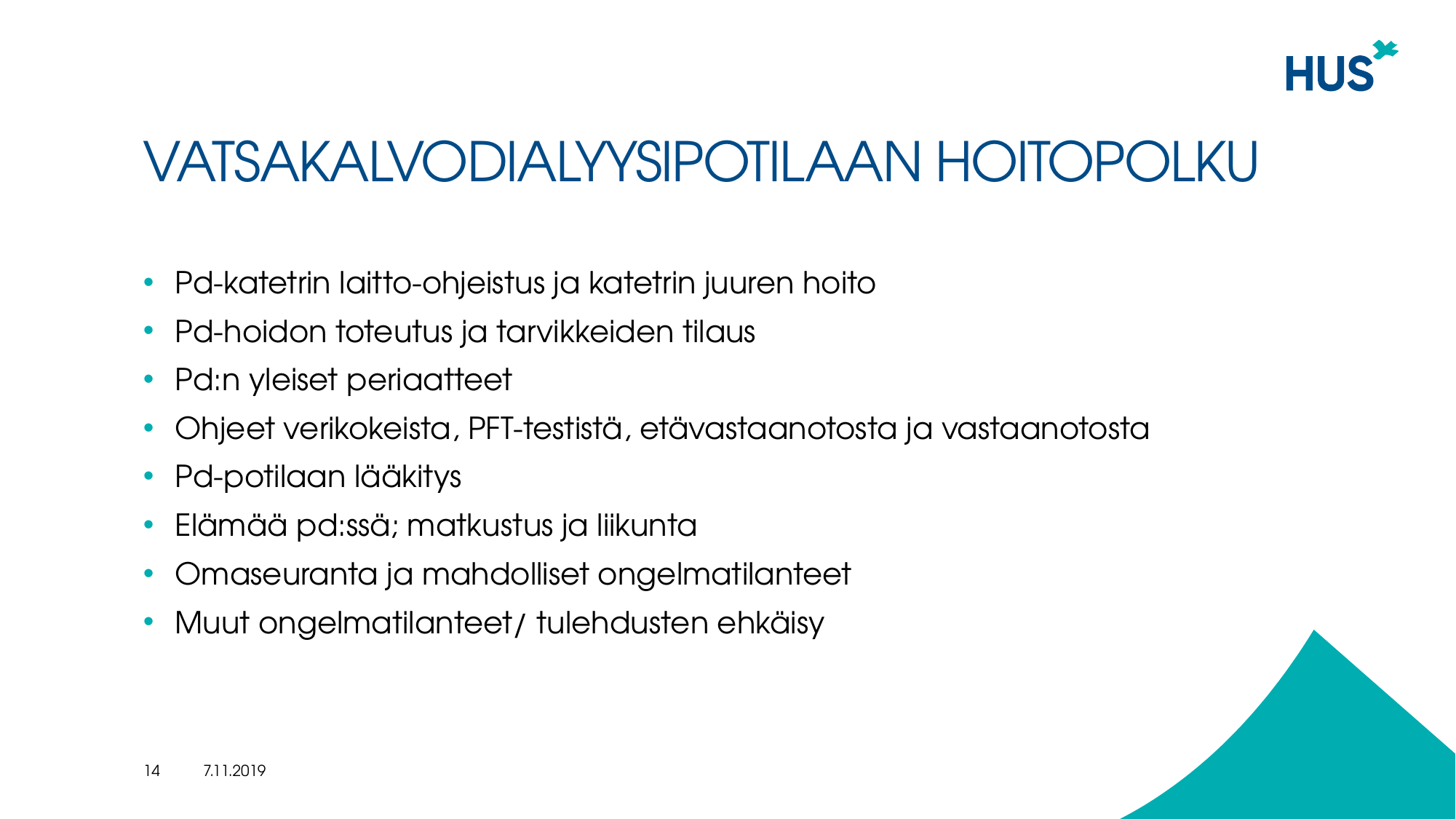

# Vatsakalvodialyysipotilaan hoitopolku
Pd-katetrin laitto-ohjeistus ja katetrin juuren hoito
Pd-hoidon toteutus ja tarvikkeiden tilaus
Pd:n yleiset periaatteet
Ohjeet verikokeista, PFT-testistä, etävastaanotosta ja vastaanotosta
Pd-potilaan lääkitys
Elämää pd:ssä; matkustus ja liikunta
Omaseuranta ja mahdolliset ongelmatilanteet
Muut ongelmatilanteet/ tulehdusten ehkäisy

14
7.11.2019